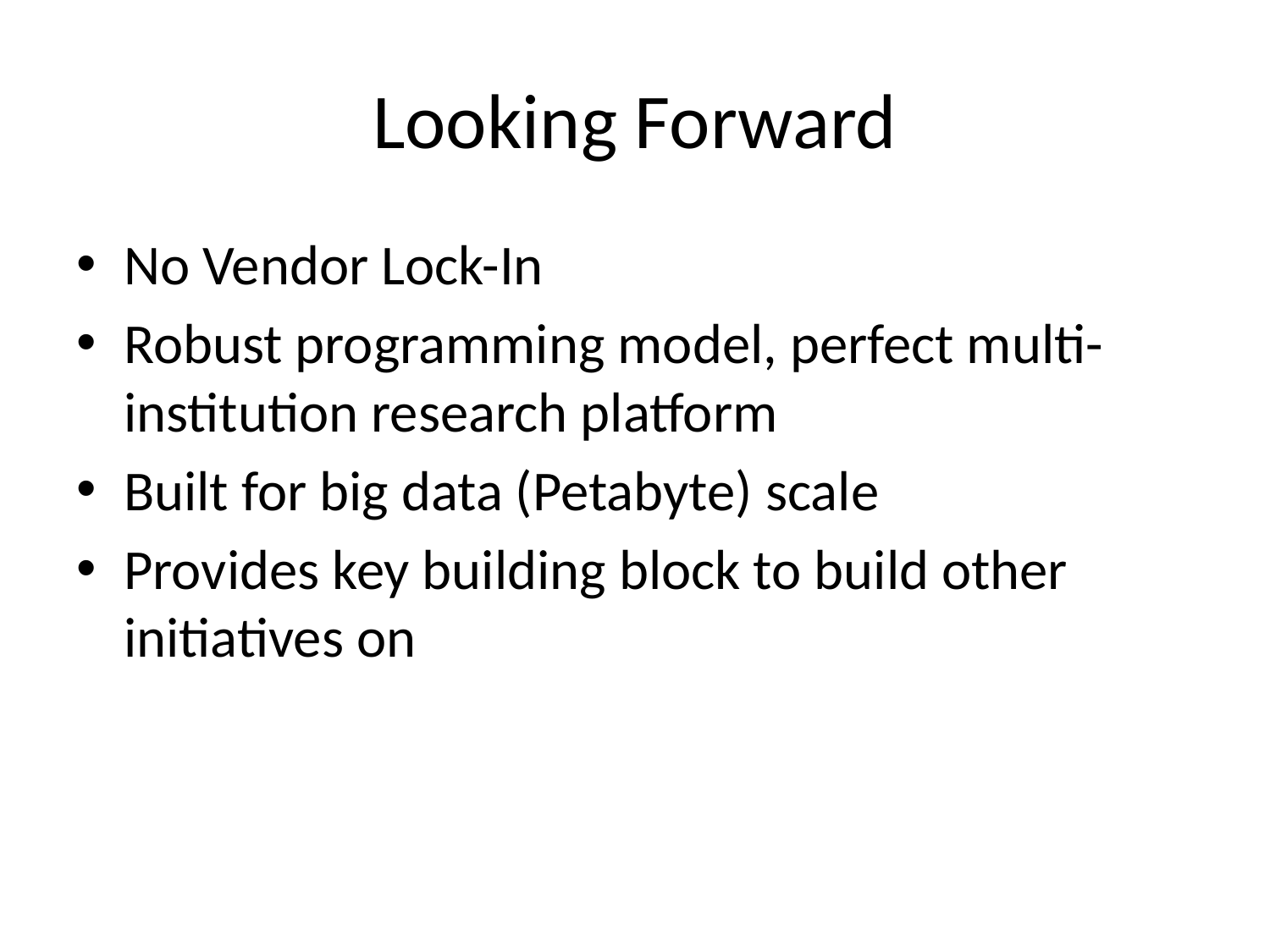

# Looking Forward
No Vendor Lock-In
Robust programming model, perfect multi-institution research platform
Built for big data (Petabyte) scale
Provides key building block to build other initiatives on